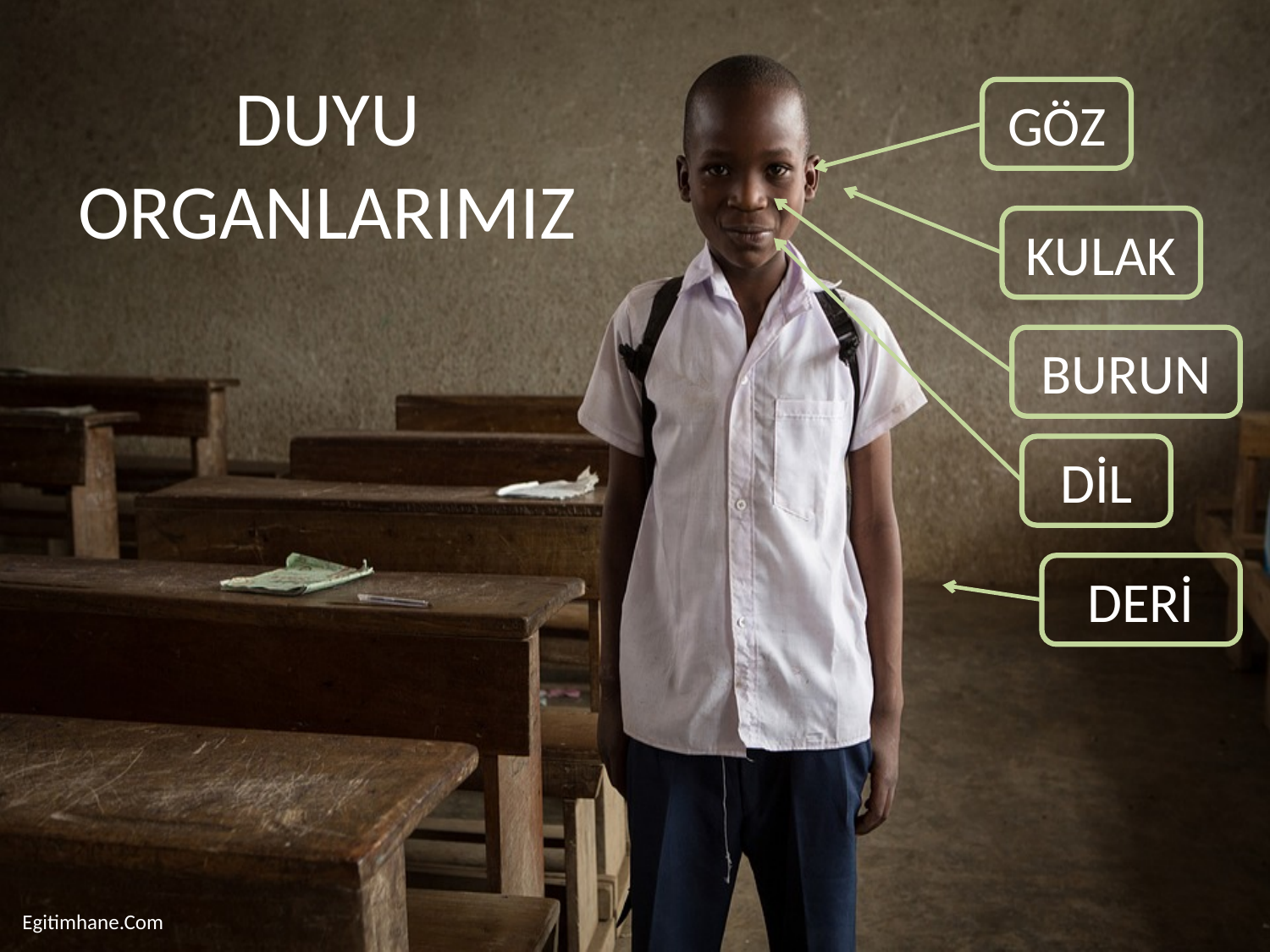

# DUYU ORGANLARIMIZ
GÖZ
KULAK
BURUN
DİL
DERİ
Egitimhane.Com